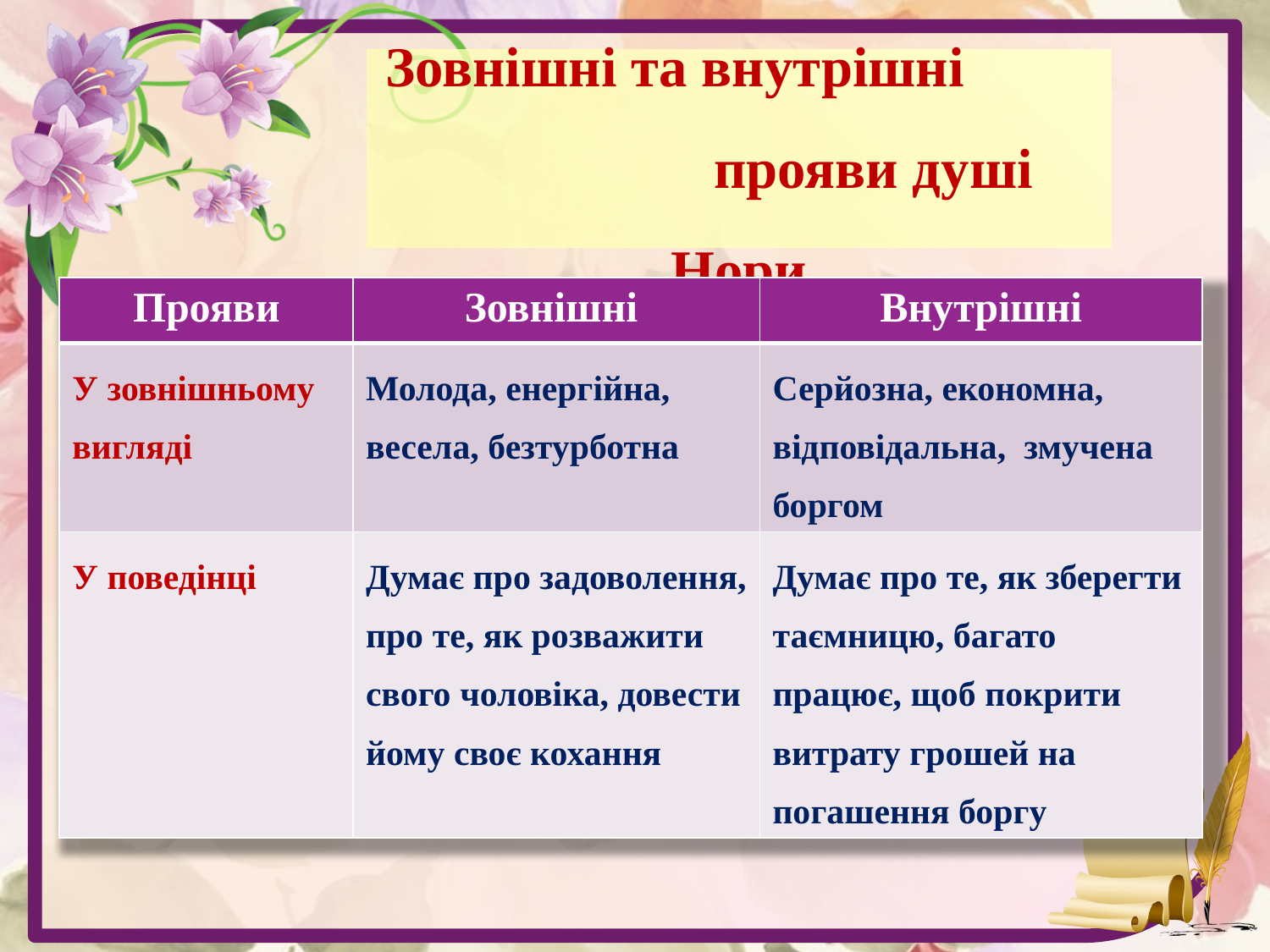

# Зовнішні та внутрішні                             прояви душі Нори
| Прояви | Зовнішні | Внутрішні |
| --- | --- | --- |
| У зовнішньому вигляді | Молода, енергійна, весела, безтурботна | Серйозна, економна, відповідальна, змучена боргом |
| У поведінці | Думає про задоволення, про те, як розважити свого чоловіка, довести йому своє кохання | Думає про те, як зберегти таємницю, багато працює, щоб покрити витрату грошей на погашення боргу |